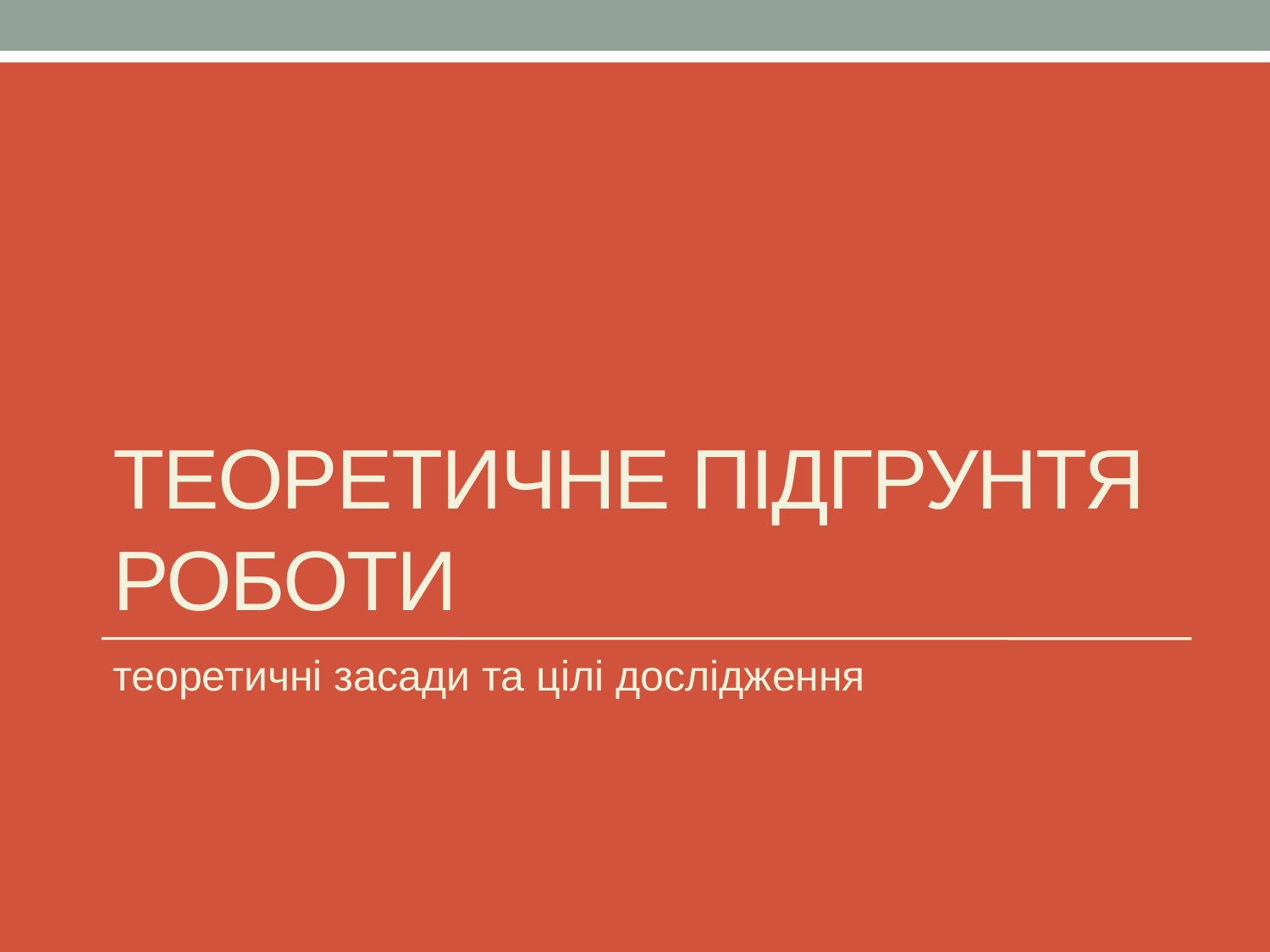

# Теоретичне підгрунтя роботи
теоретичні засади та цілі дослідження